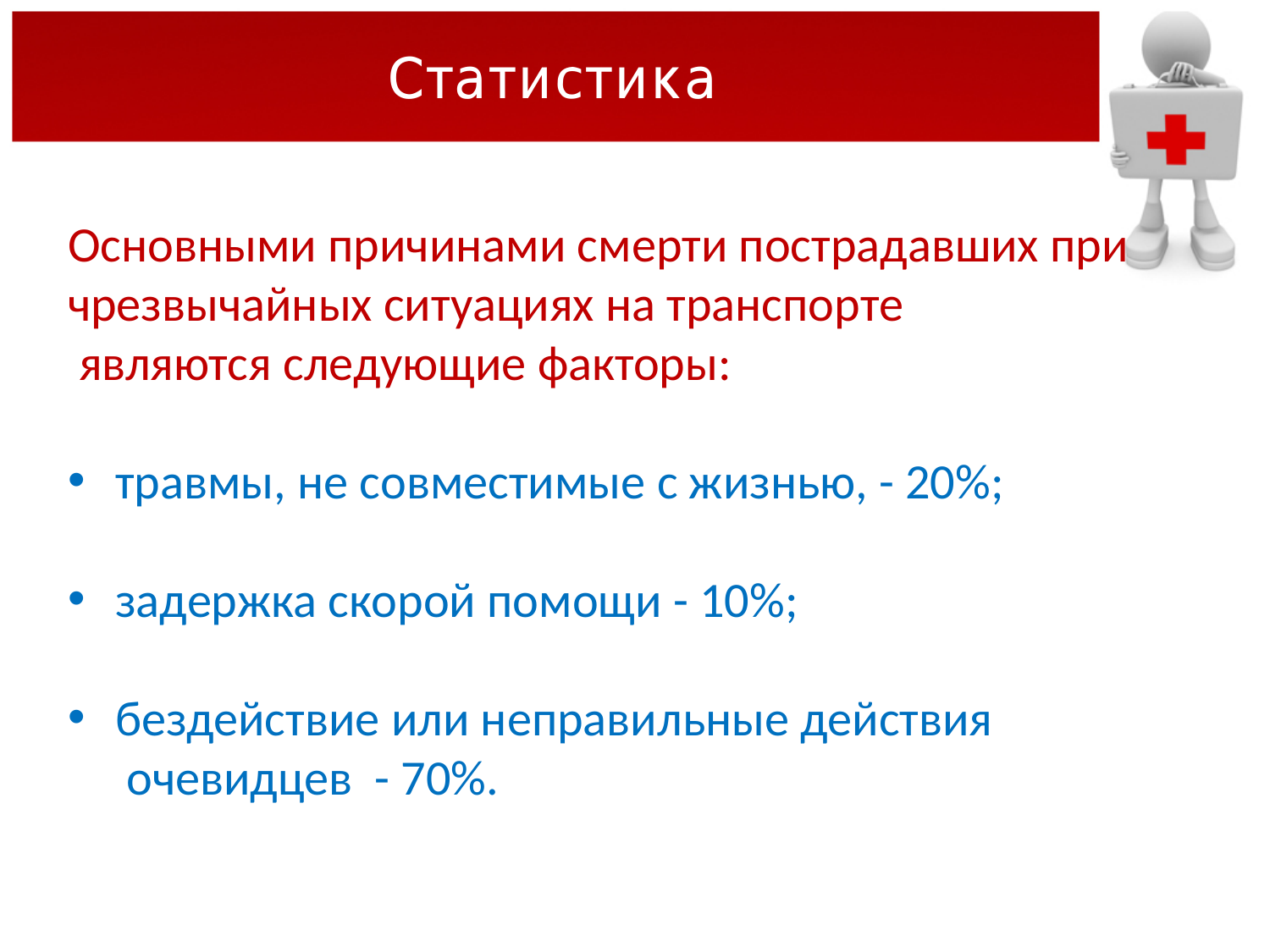

# Статистика
Основными причинами смерти пострадавших при чрезвычайных ситуациях на транспорте  являются следующие факторы:

травмы, не совместимые с жизнью, - 20%;

задержка скорой помощи - 10%;

бездействие или неправильные действия                     очевидцев  - 70%.